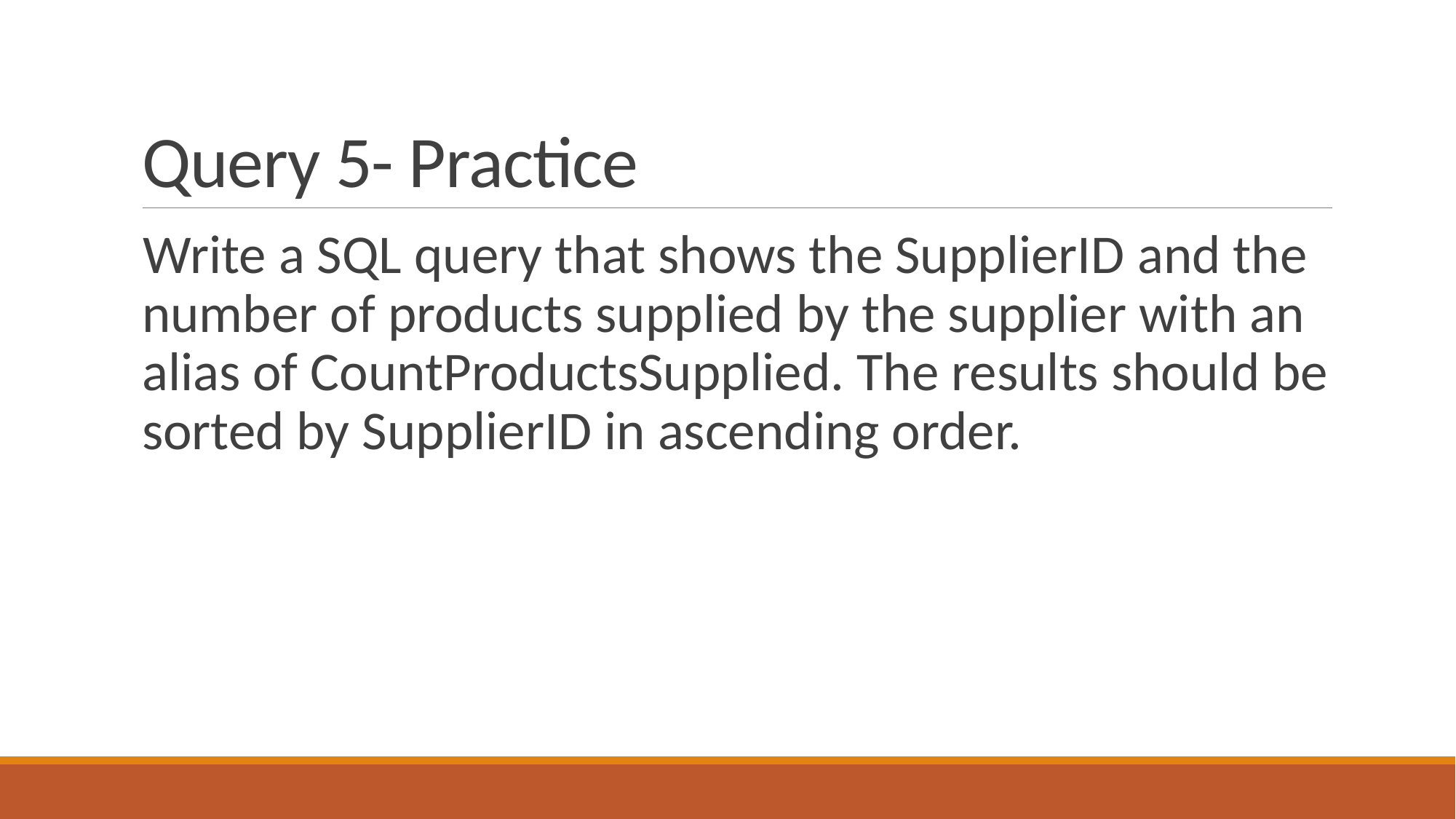

# Query 5- Practice
Write a SQL query that shows the SupplierID and the number of products supplied by the supplier with an alias of CountProductsSupplied. The results should be sorted by SupplierID in ascending order.